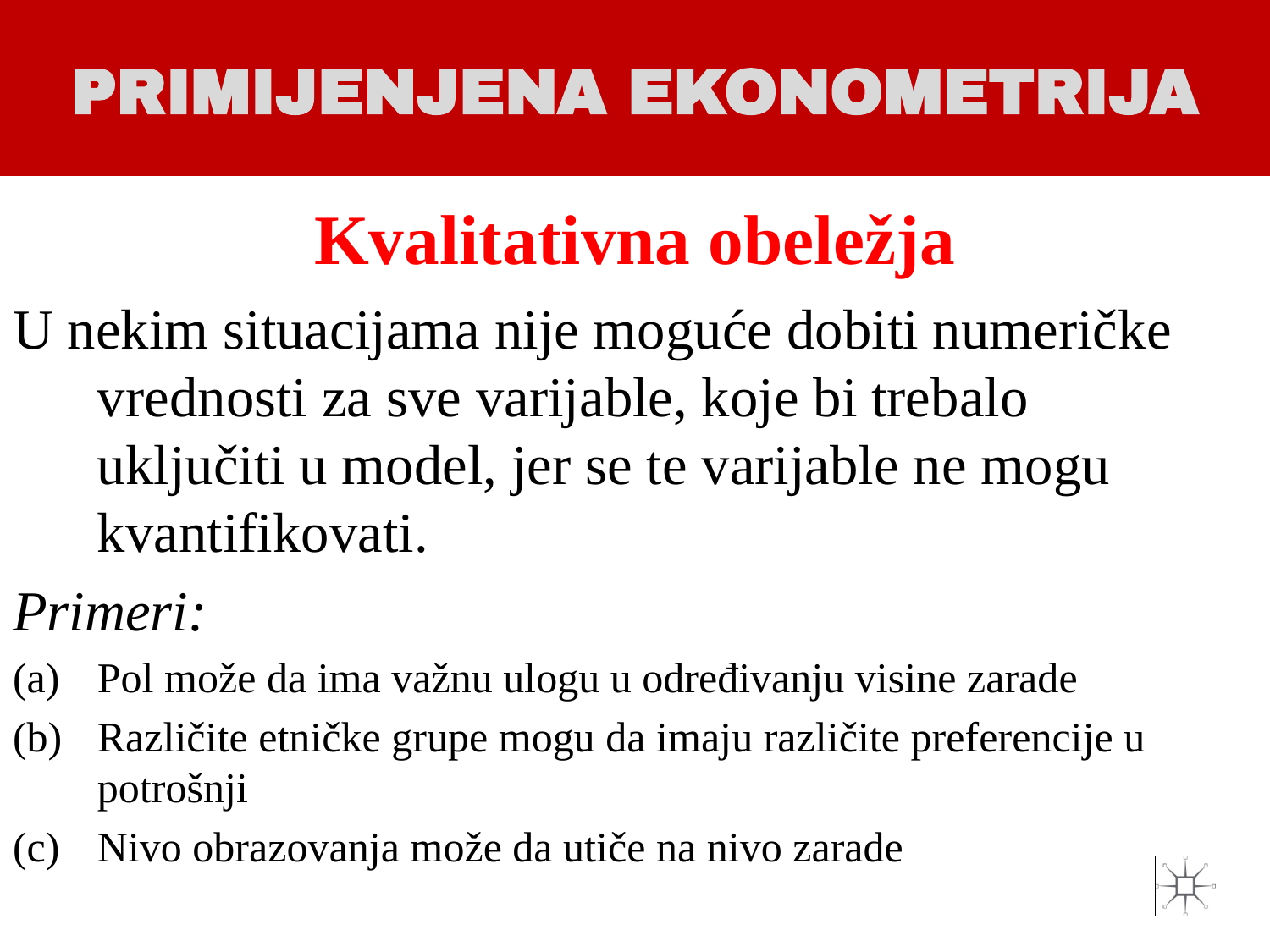

PRIMIJENJENA EKONOMETRIJA
# Kvalitativna obeležja
U nekim situacijama nije moguće dobiti numeričke vrednosti za sve varijable, koje bi trebalo uključiti u model, jer se te varijable ne mogu kvantifikovati.
Primeri:
Pol može da ima važnu ulogu u određivanju visine zarade
Različite etničke grupe mogu da imaju različite preferencije u potrošnji
Nivo obrazovanja može da utiče na nivo zarade